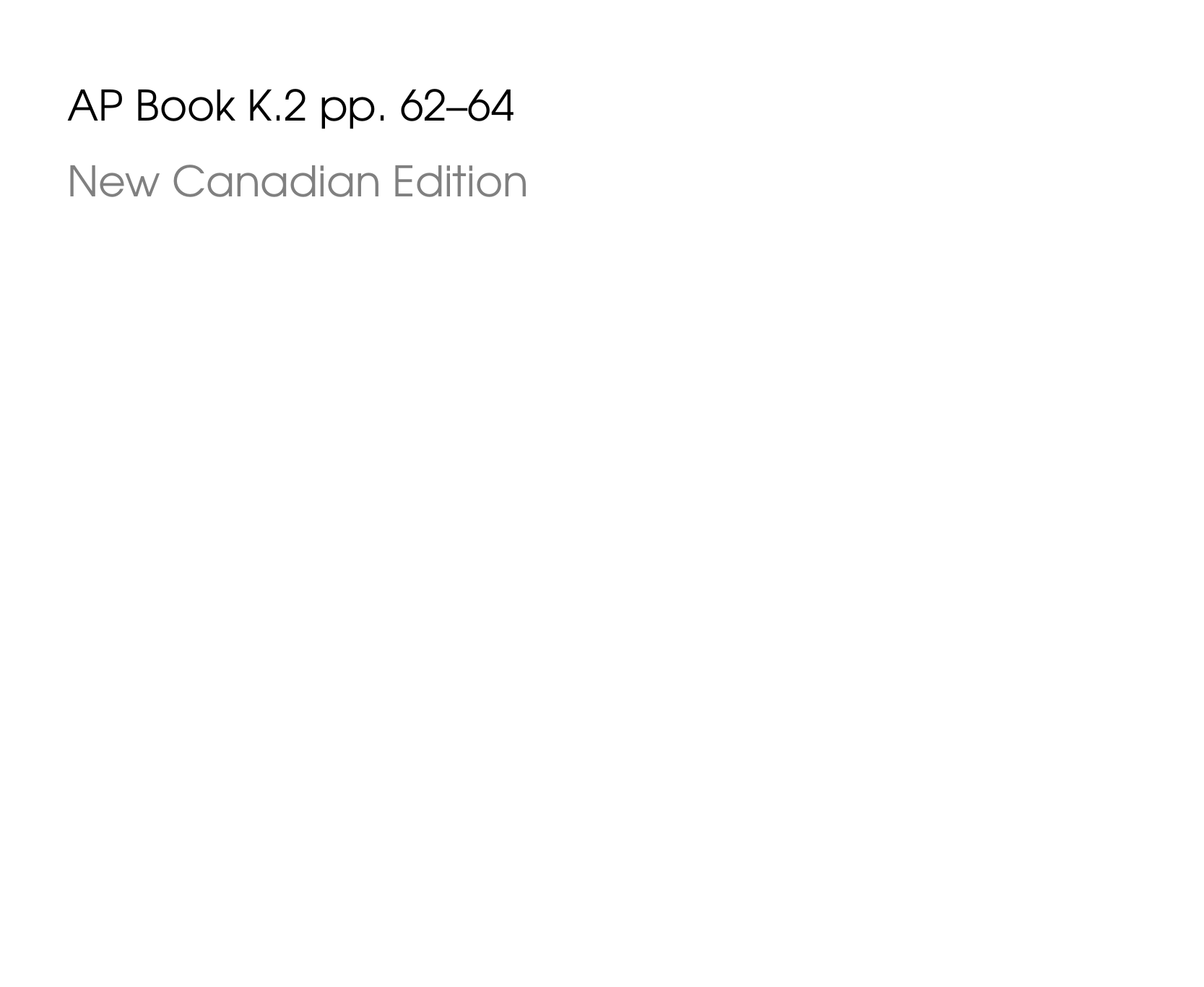

AP Book K.2 pp. 62–64
New Canadian Edition